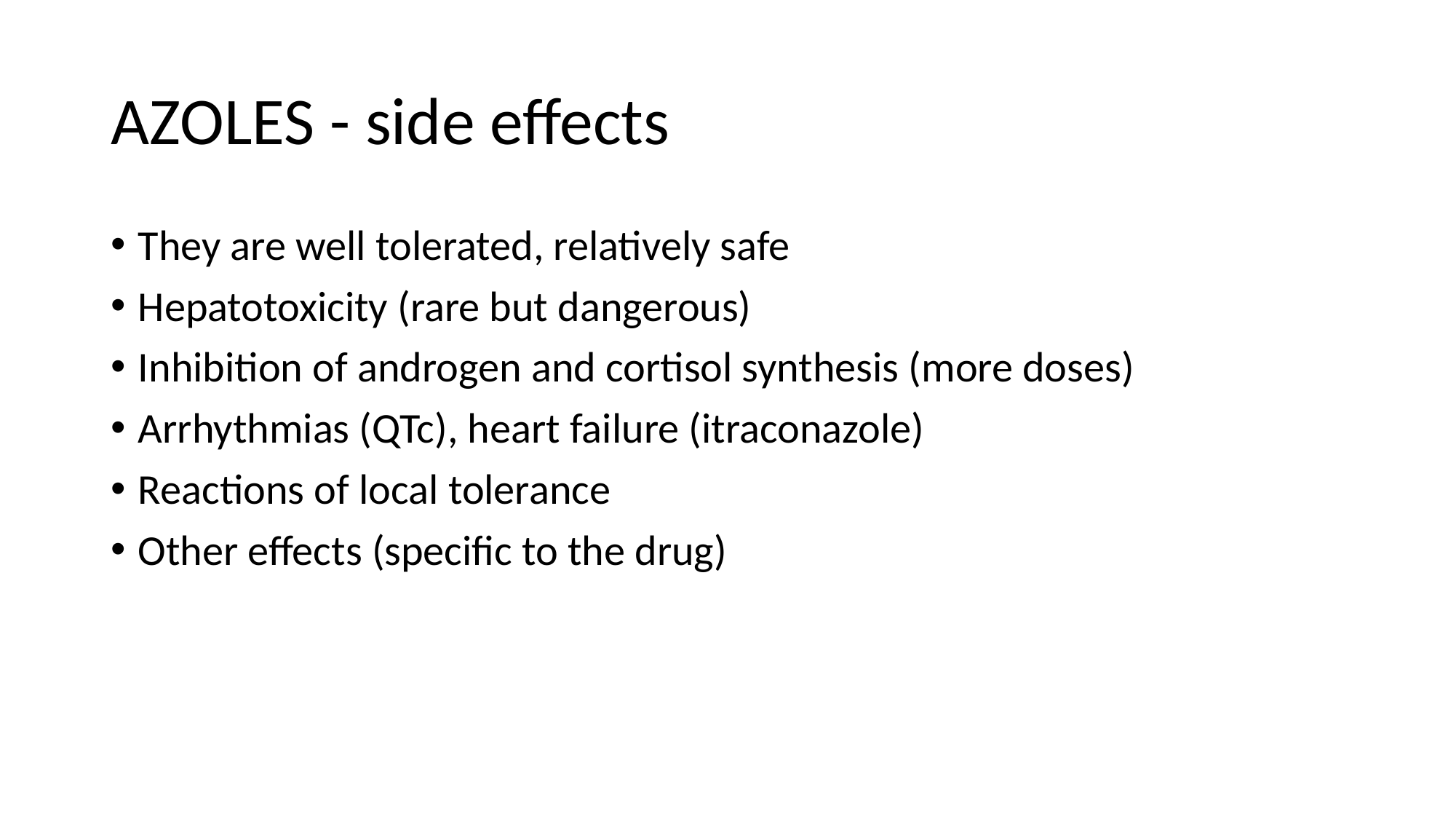

# AZOLES - side effects
They are well tolerated, relatively safe
Hepatotoxicity (rare but dangerous)
Inhibition of androgen and cortisol synthesis (more doses)
Arrhythmias (QTc), heart failure (itraconazole)
Reactions of local tolerance
Other effects (specific to the drug)